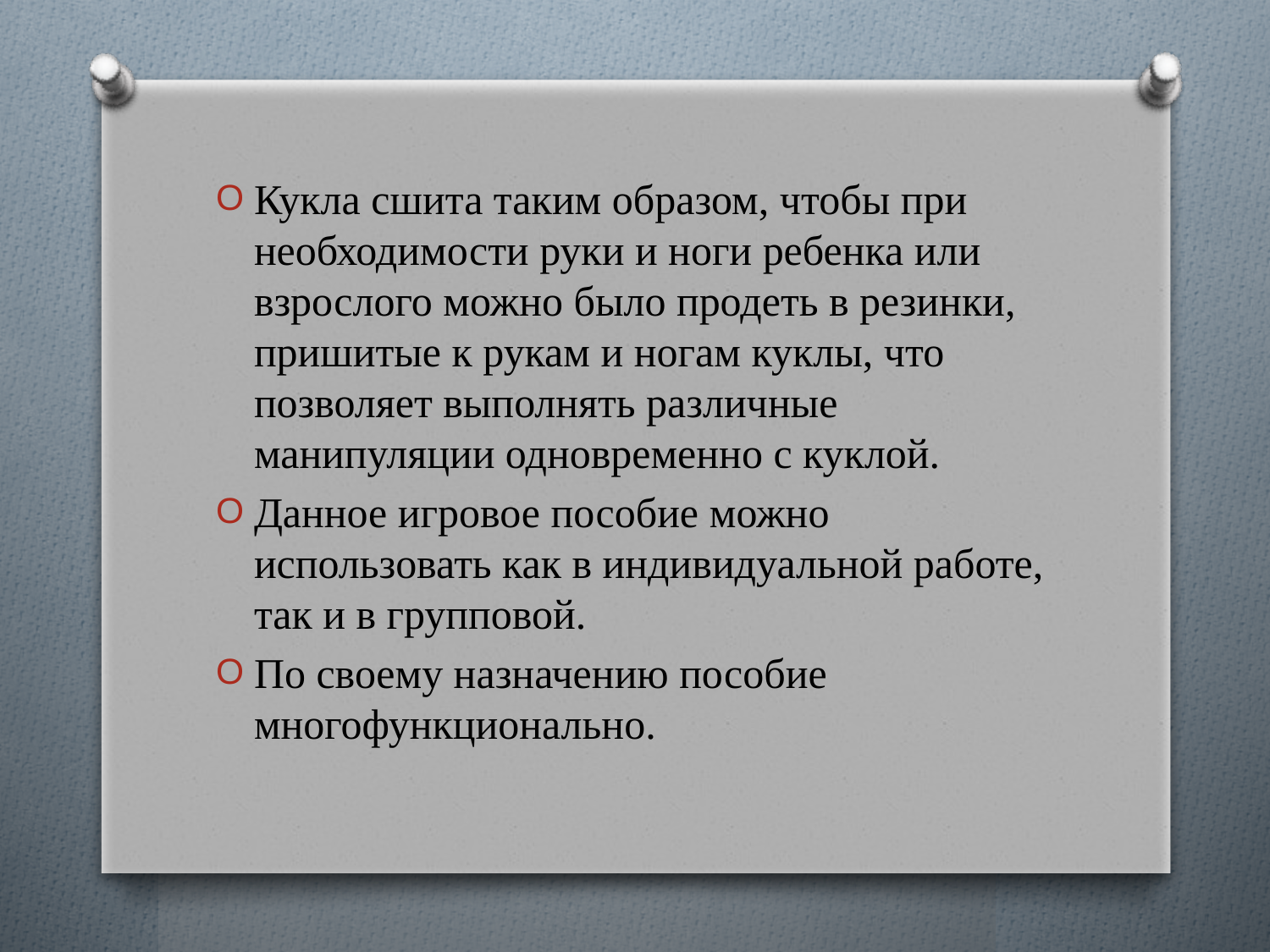

Кукла сшита таким образом, чтобы при необходимости руки и ноги ребенка или взрослого можно было продеть в резинки, пришитые к рукам и ногам куклы, что позволяет выполнять различные манипуляции одновременно с куклой.
Данное игровое пособие можно использовать как в индивидуальной работе, так и в групповой.
По своему назначению пособие многофункционально.